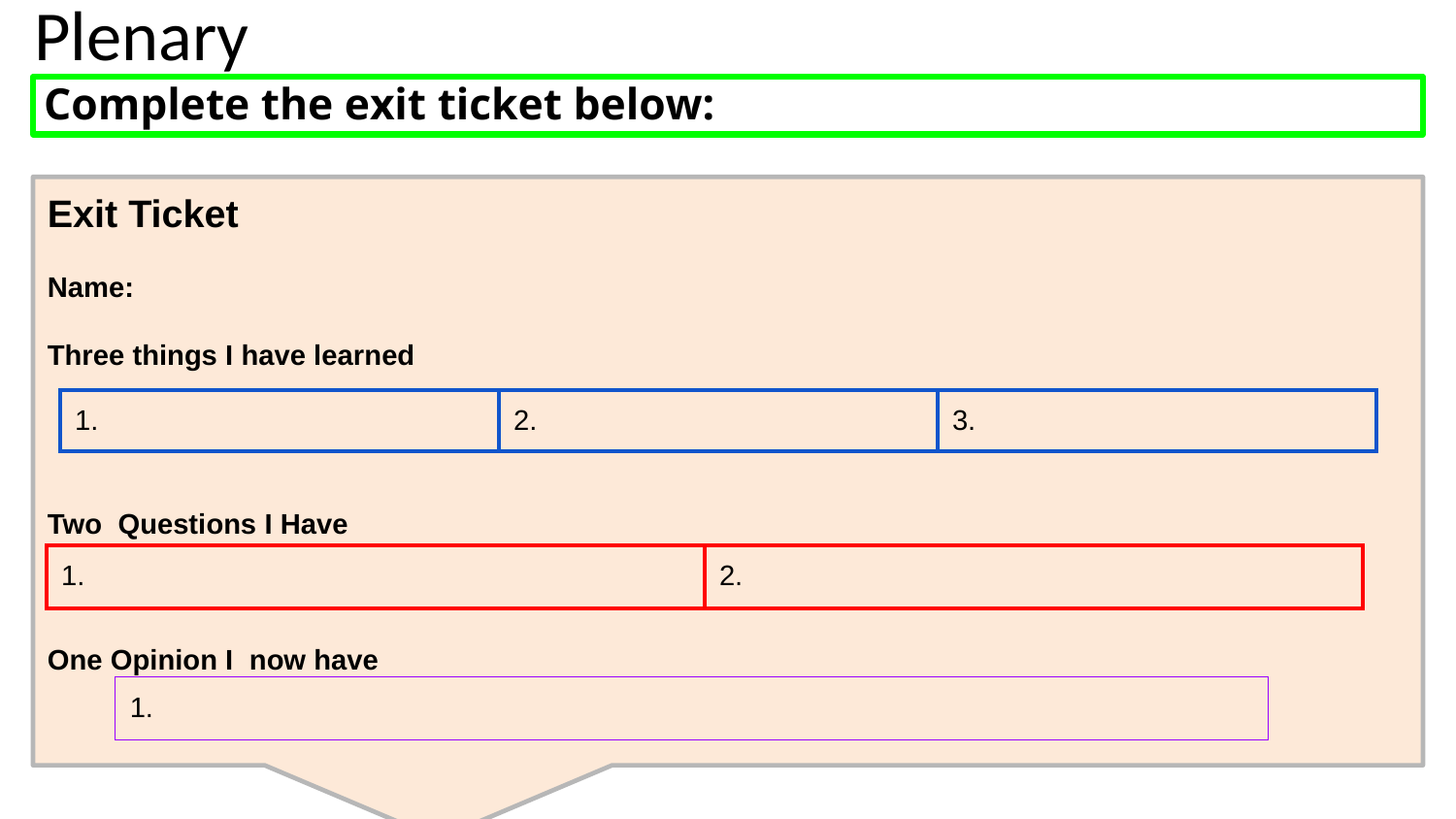

# Plenary
Complete the exit ticket below:

Exit Ticket

Name:

Three things I have learned

Two  Questions I Have

One Opinion I  now have

| 1. | 2. | 3. |
| --- | --- | --- |
| 1. | 2. |
| --- | --- |
| 1. |
| --- |